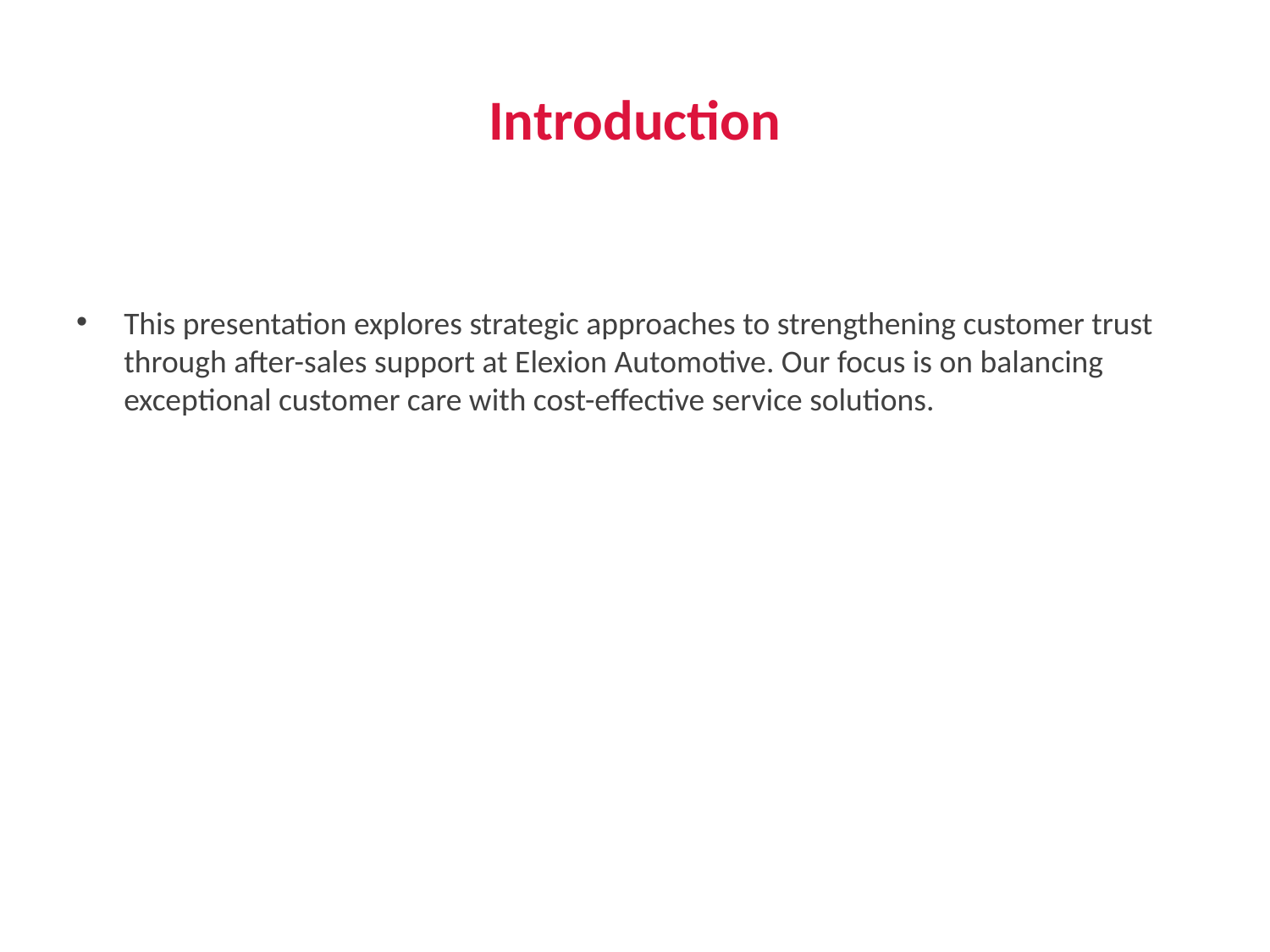

# Introduction

This presentation explores strategic approaches to strengthening customer trust through after-sales support at Elexion Automotive. Our focus is on balancing exceptional customer care with cost-effective service solutions.